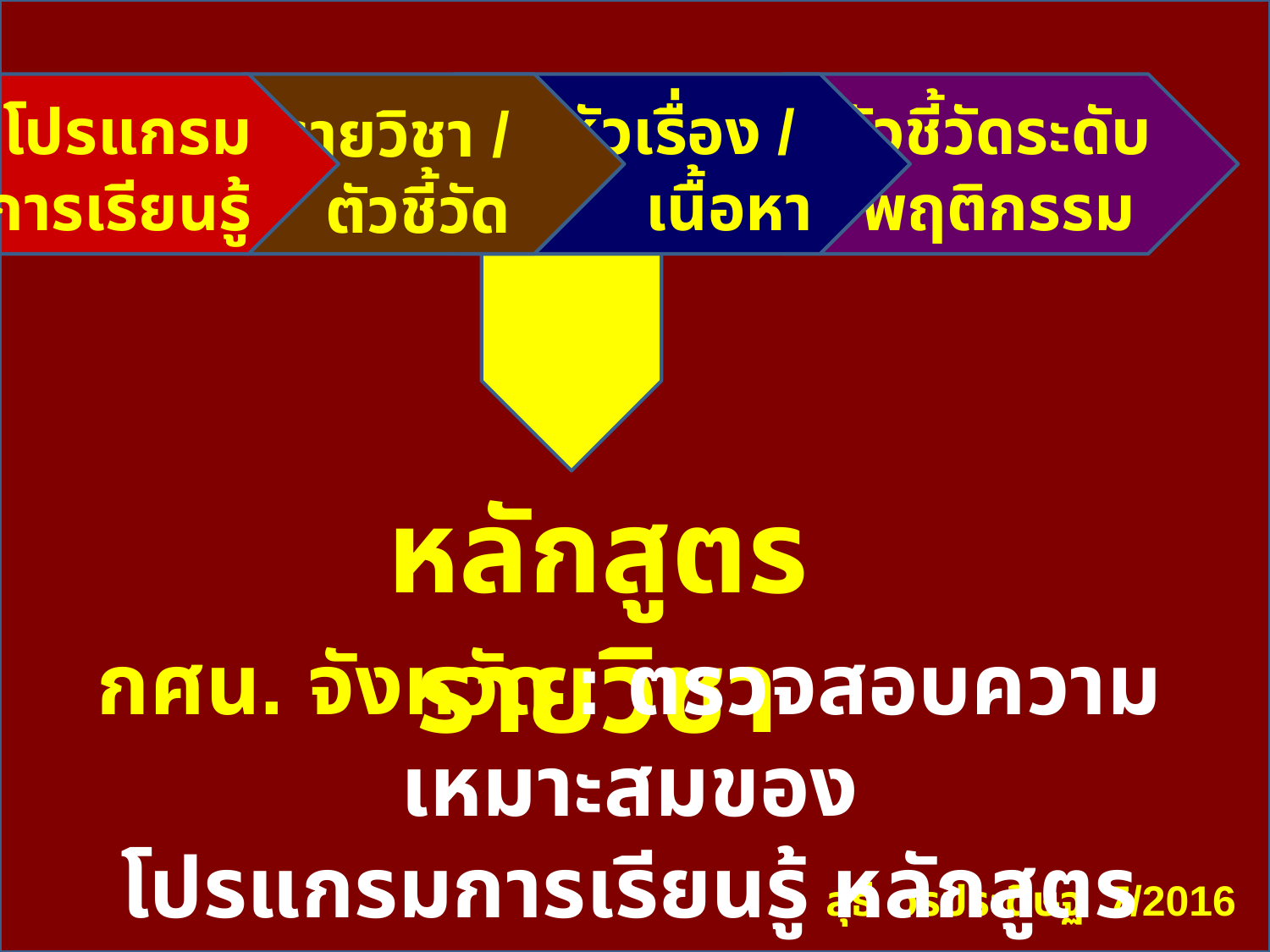

โปรแกรมการเรียนรู้
หัวเรื่อง /
เนื้อหา
ตัวชี้วัดระดับพฤติกรรม
รายวิชา /
ตัวชี้วัด

หลักสูตรรายวิชา
กศน. จังหวัด : ตรวจสอบความเหมาะสมของ
โปรแกรมการเรียนรู้ หลักสูตรรายวิชา
และออกรหัสรายวิชา
สุธี  วรประดิษฐ  7/2016